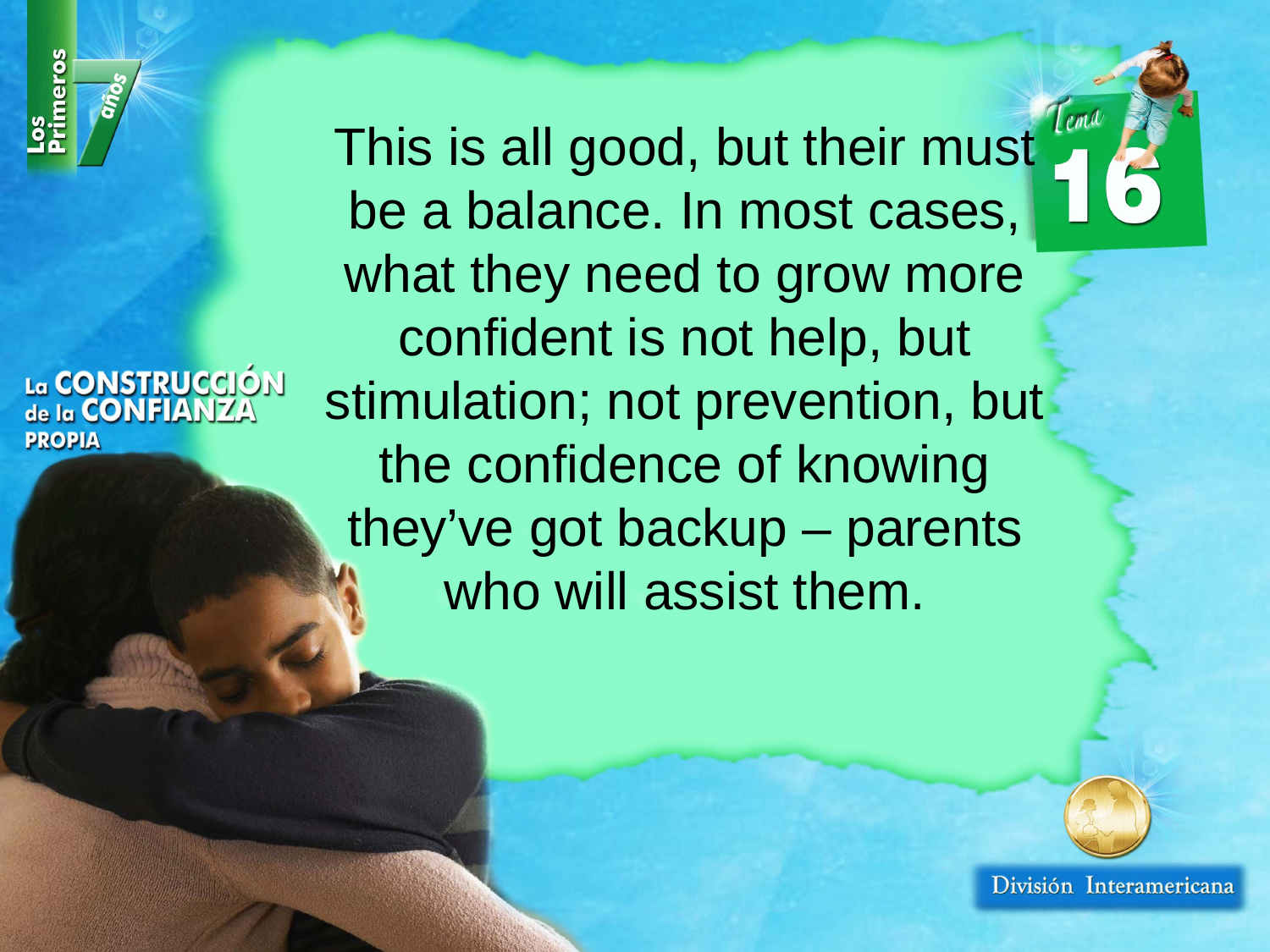

This is all good, but their must be a balance. In most cases, what they need to grow more confident is not help, but stimulation; not prevention, but the confidence of knowing they’ve got backup – parents who will assist them.